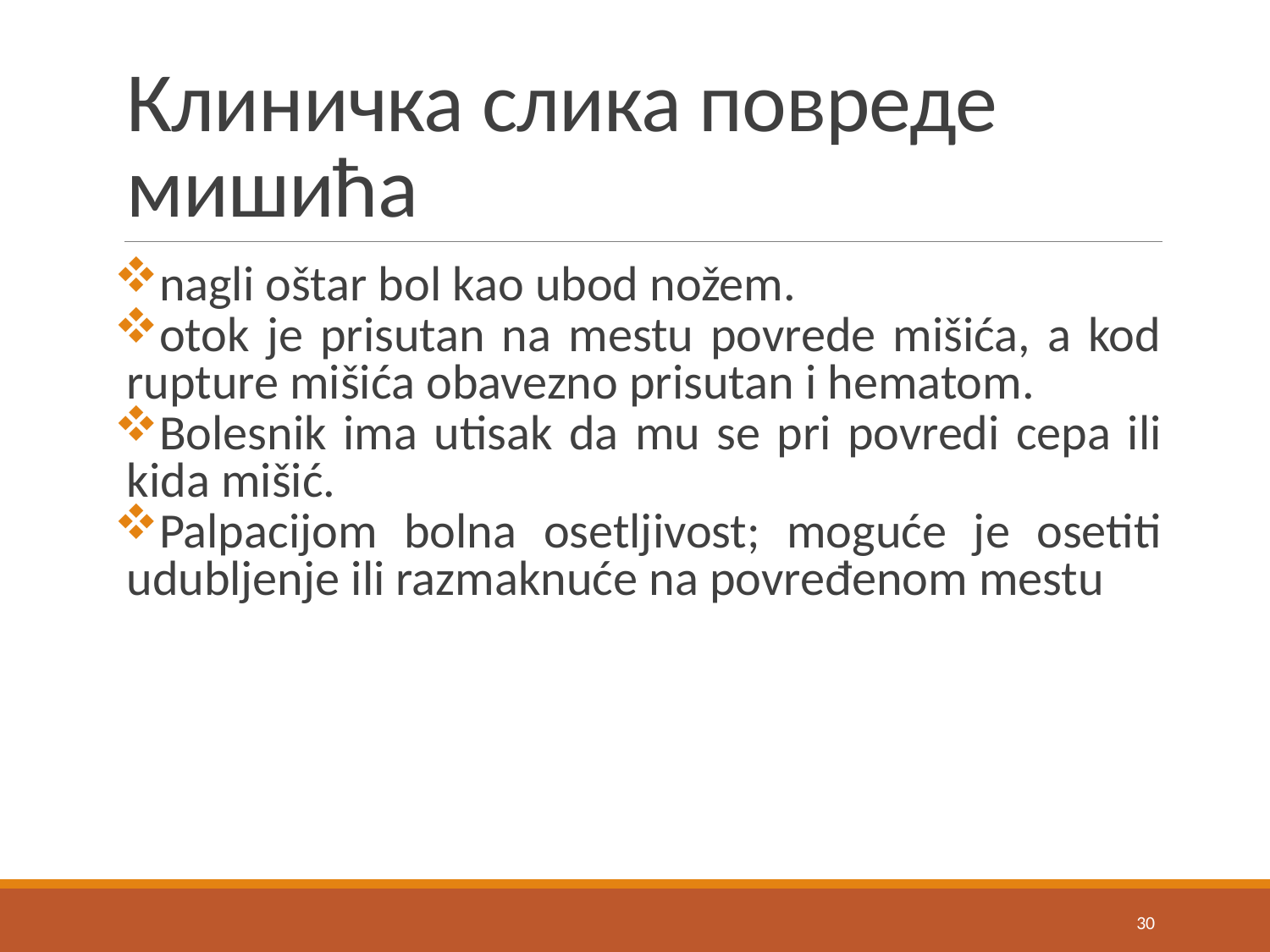

# Клиничка слика повреде мишића
nagli oštar bol kao ubod nožem.
otok je prisutan na mestu povrede mišića, a kod rupture mišića obavezno prisutan i hematom.
Bolesnik ima utisak da mu se pri povredi cepa ili kida mišić.
Palpacijom bolna osetljivost; moguće je osetiti udubljenje ili razmaknuće na povređenom mestu
30